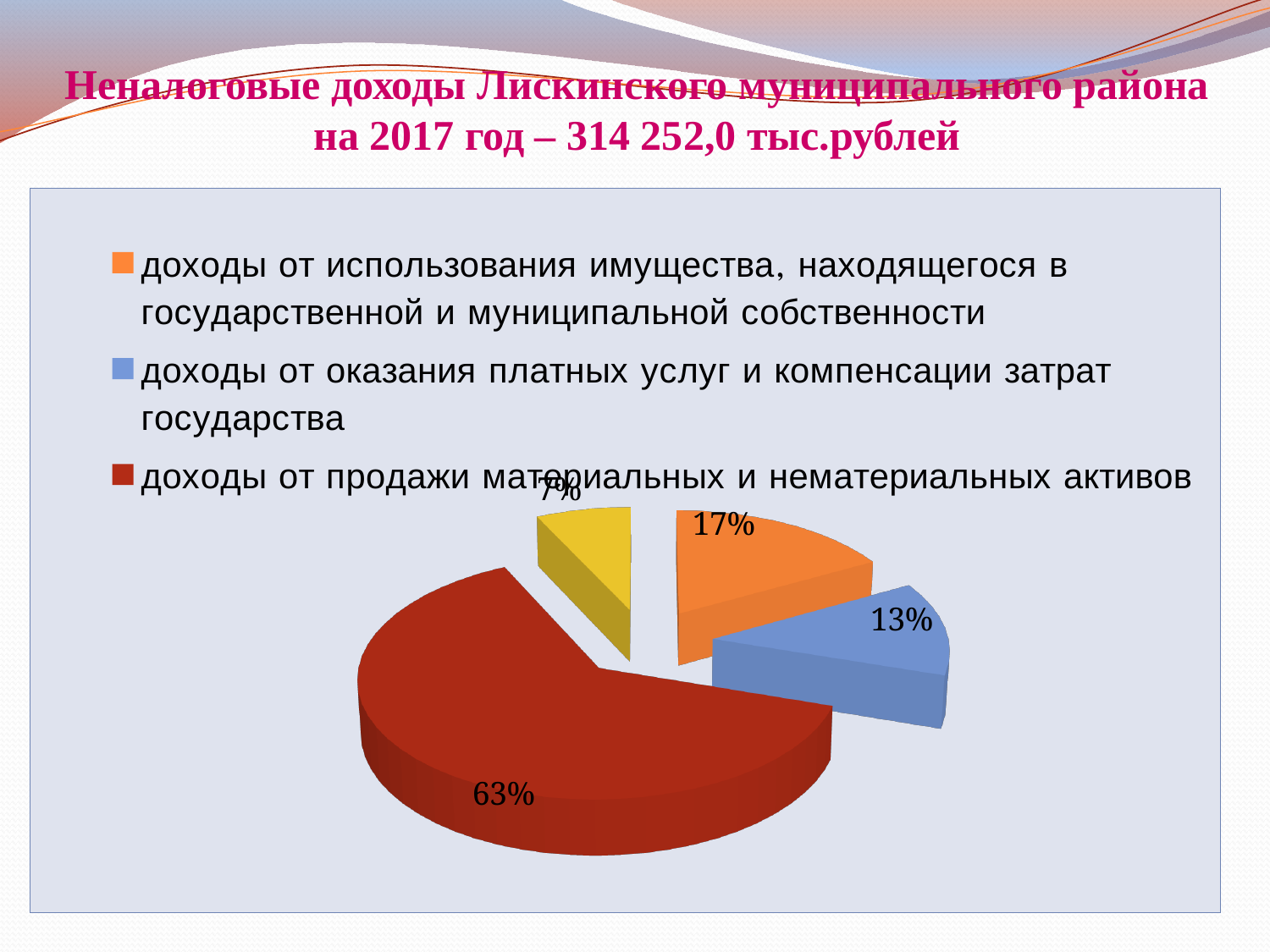

# Неналоговые доходы Лискинского муниципального района на 2017 год – 314 252,0 тыс.рублей

[unsupported chart]